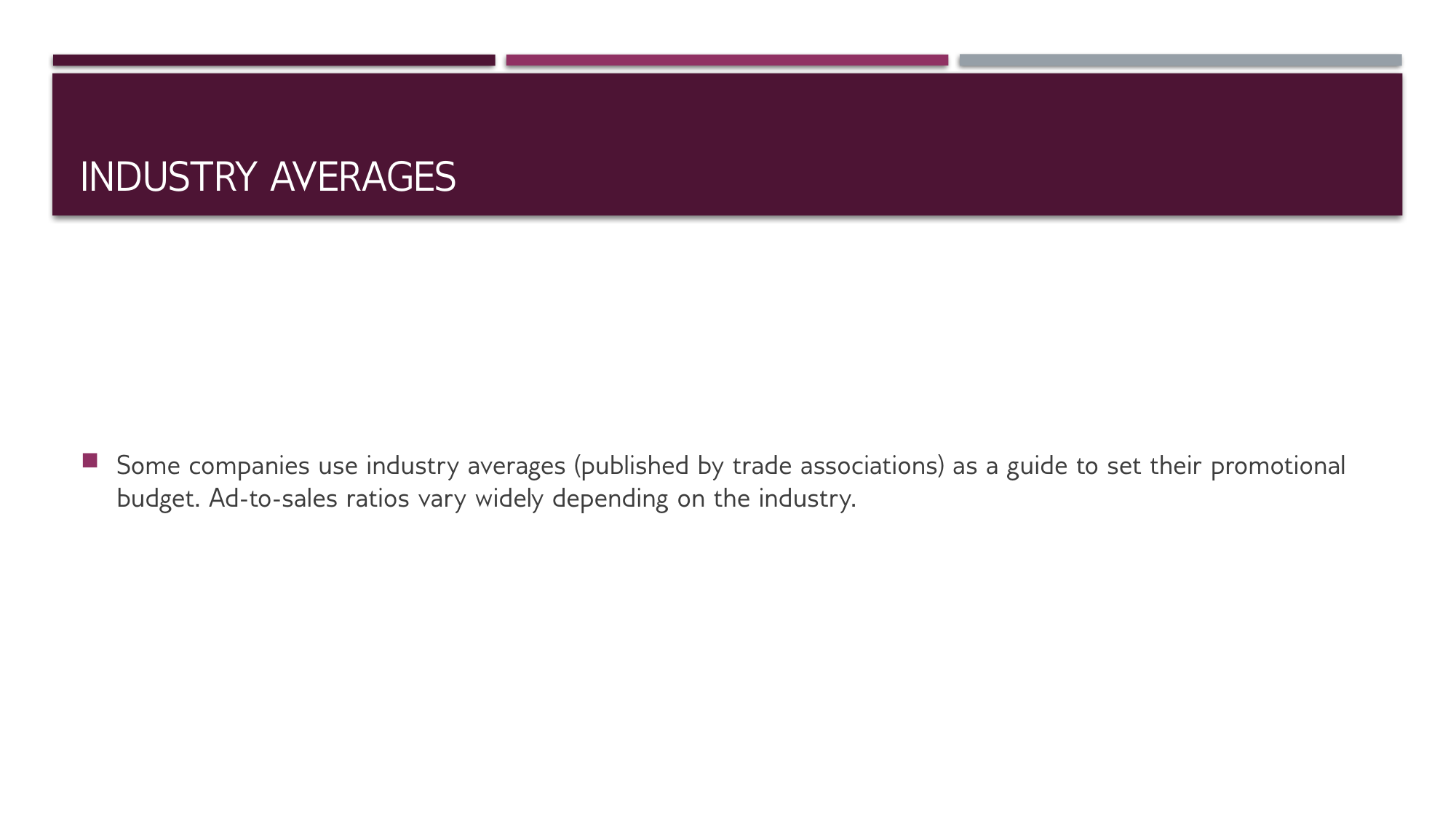

# Industry averages
Some companies use industry averages (published by trade associations) as a guide to set their promotional budget. Ad-to-sales ratios vary widely depending on the industry.